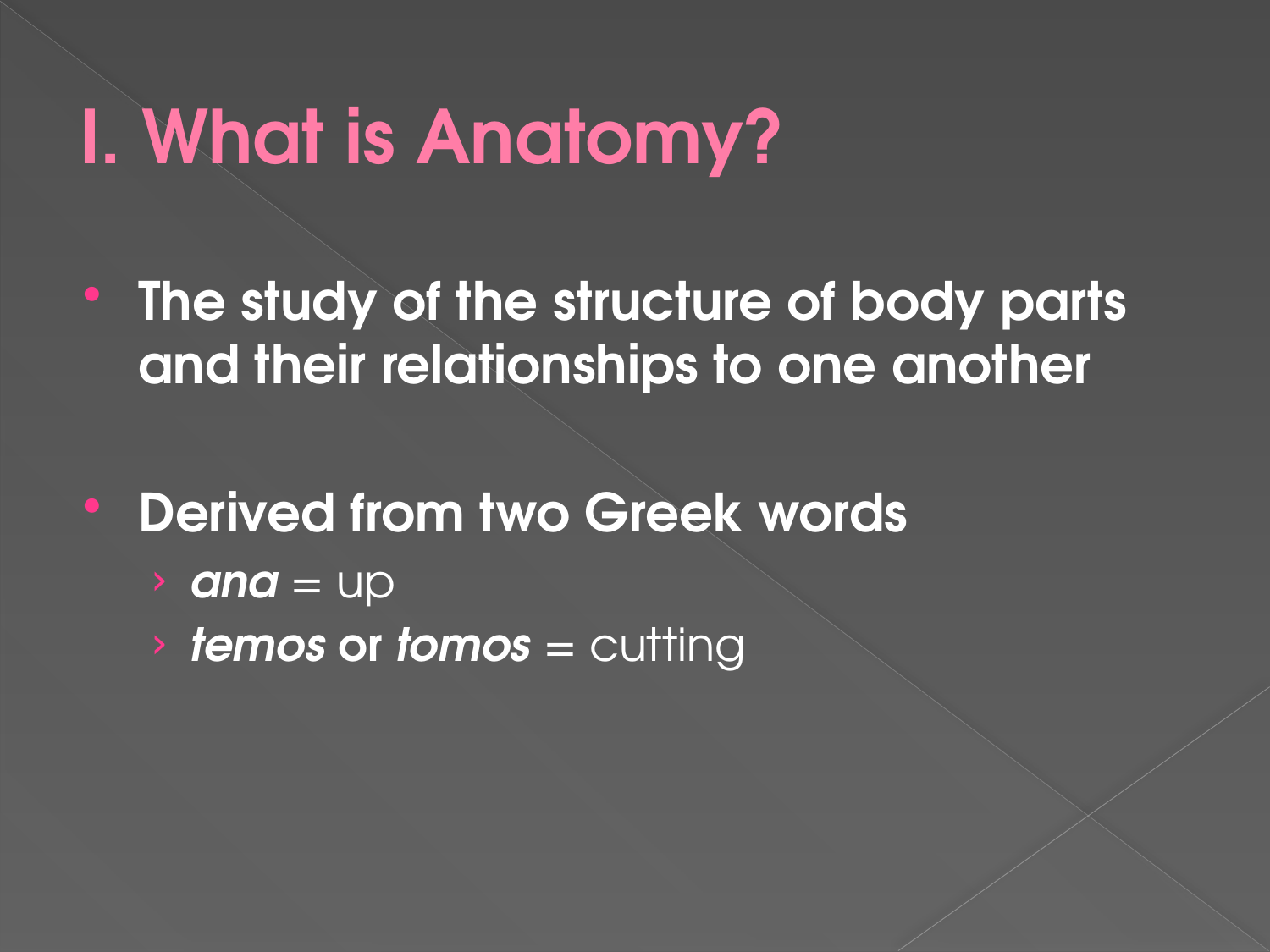

# I. What is Anatomy?
The study of the structure of body parts and their relationships to one another

Derived from two Greek words
ana = up
temos or tomos = cutting